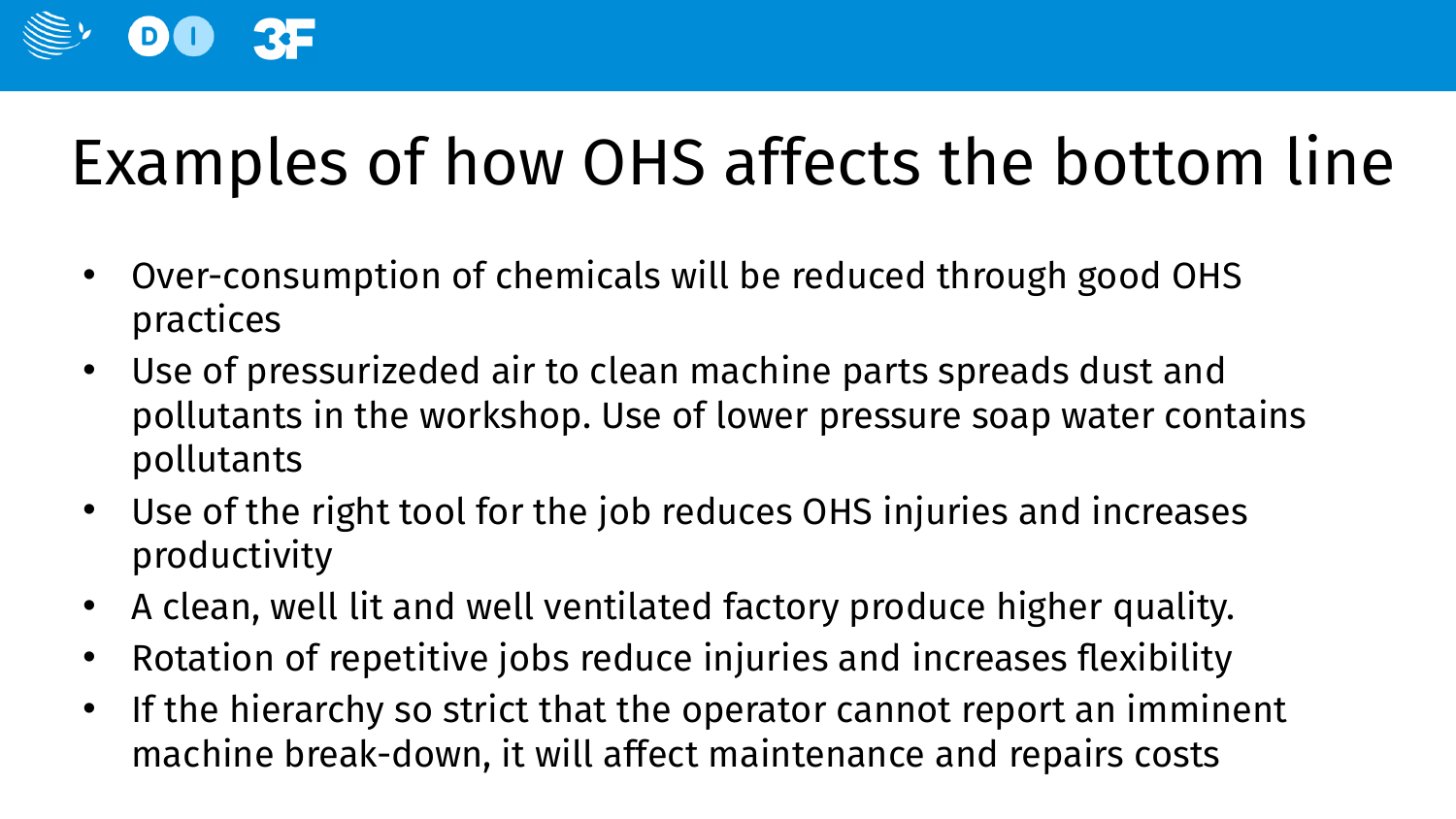

# Examples of how OHS affects the bottom line
Over-consumption of chemicals will be reduced through good OHS practices
Use of pressurizeded air to clean machine parts spreads dust and pollutants in the workshop. Use of lower pressure soap water contains pollutants
Use of the right tool for the job reduces OHS injuries and increases productivity
A clean, well lit and well ventilated factory produce higher quality.
Rotation of repetitive jobs reduce injuries and increases flexibility
If the hierarchy so strict that the operator cannot report an imminent machine break-down, it will affect maintenance and repairs costs